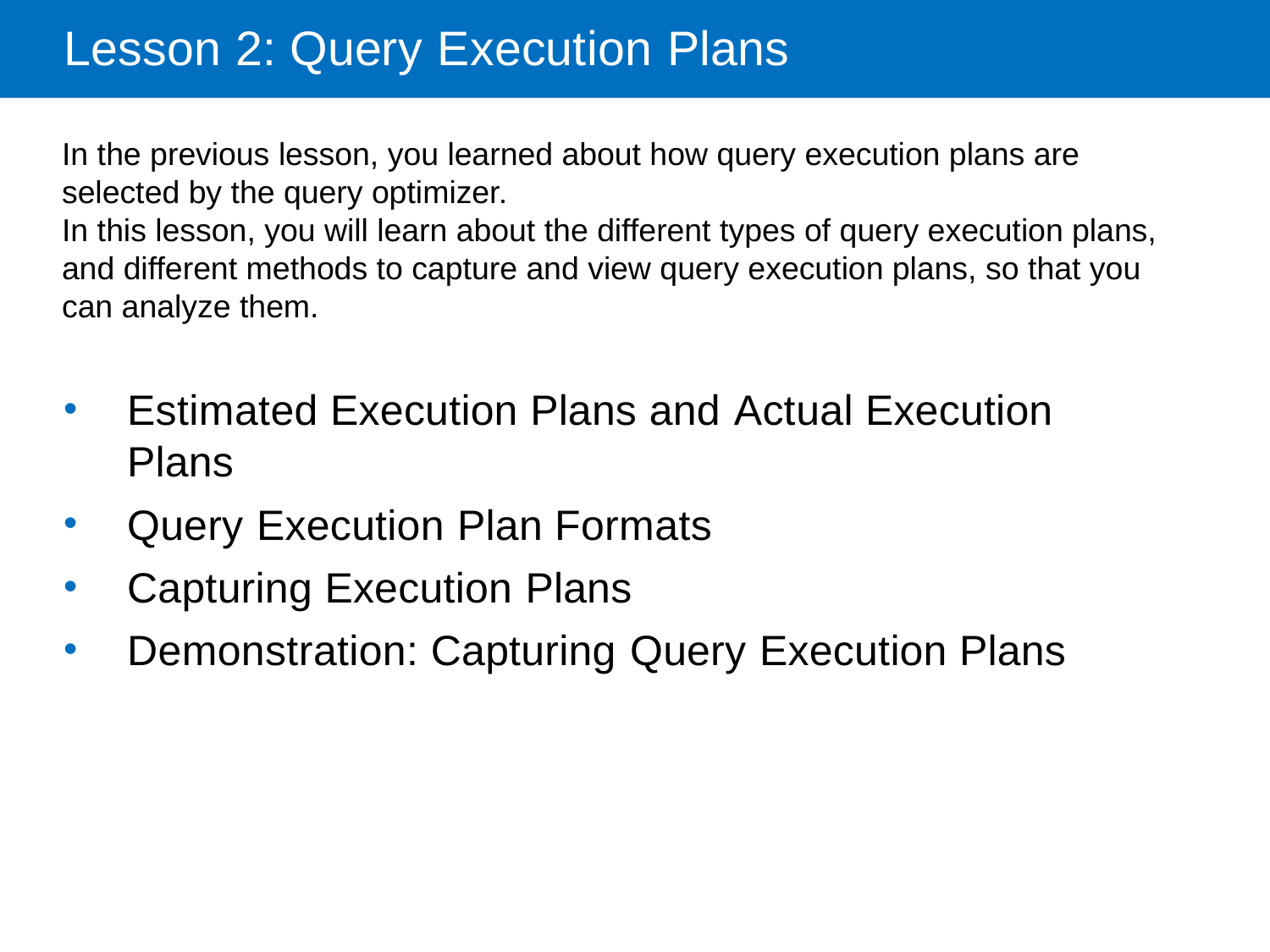

Lesson 2: Query Execution Plans

In the previous lesson, you learned about how query execution plans are selected by the query optimizer.
In this lesson, you will learn about the different types of query execution plans, and different methods to capture and view query execution plans, so that you can analyze them.

Estimated Execution Plans and Actual Execution  Plans
Query Execution Plan Formats
Capturing Execution Plans
Demonstration: Capturing Query Execution Plans